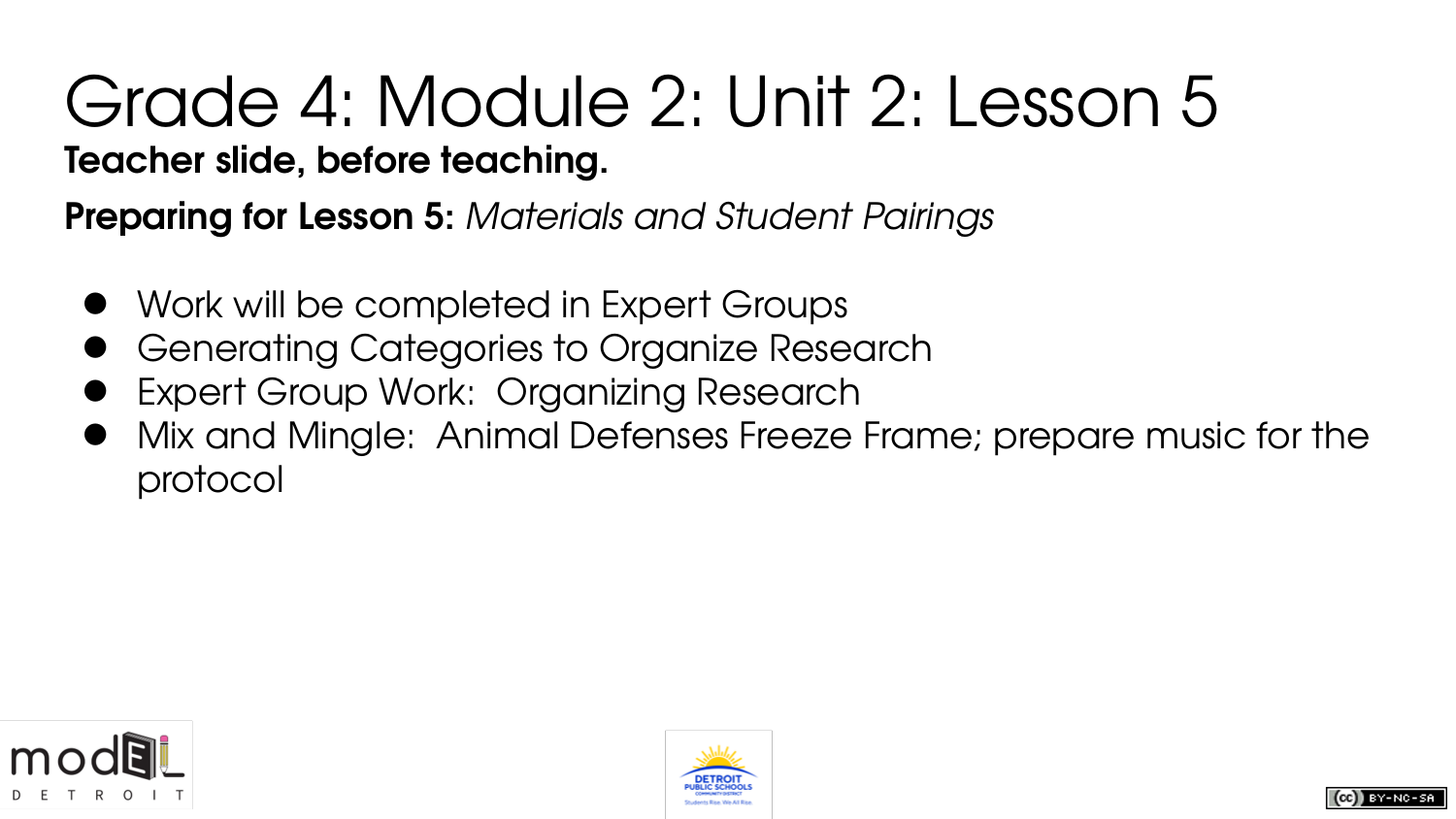

# Grade 4: Module 2: Unit 2: Lesson 5
Teacher slide, before teaching.
Preparing for Lesson 5: Materials and Student Pairings

Work will be completed in Expert Groups
Generating Categories to Organize Research
Expert Group Work:  Organizing Research
Mix and Mingle:  Animal Defenses Freeze Frame; prepare music for the protocol